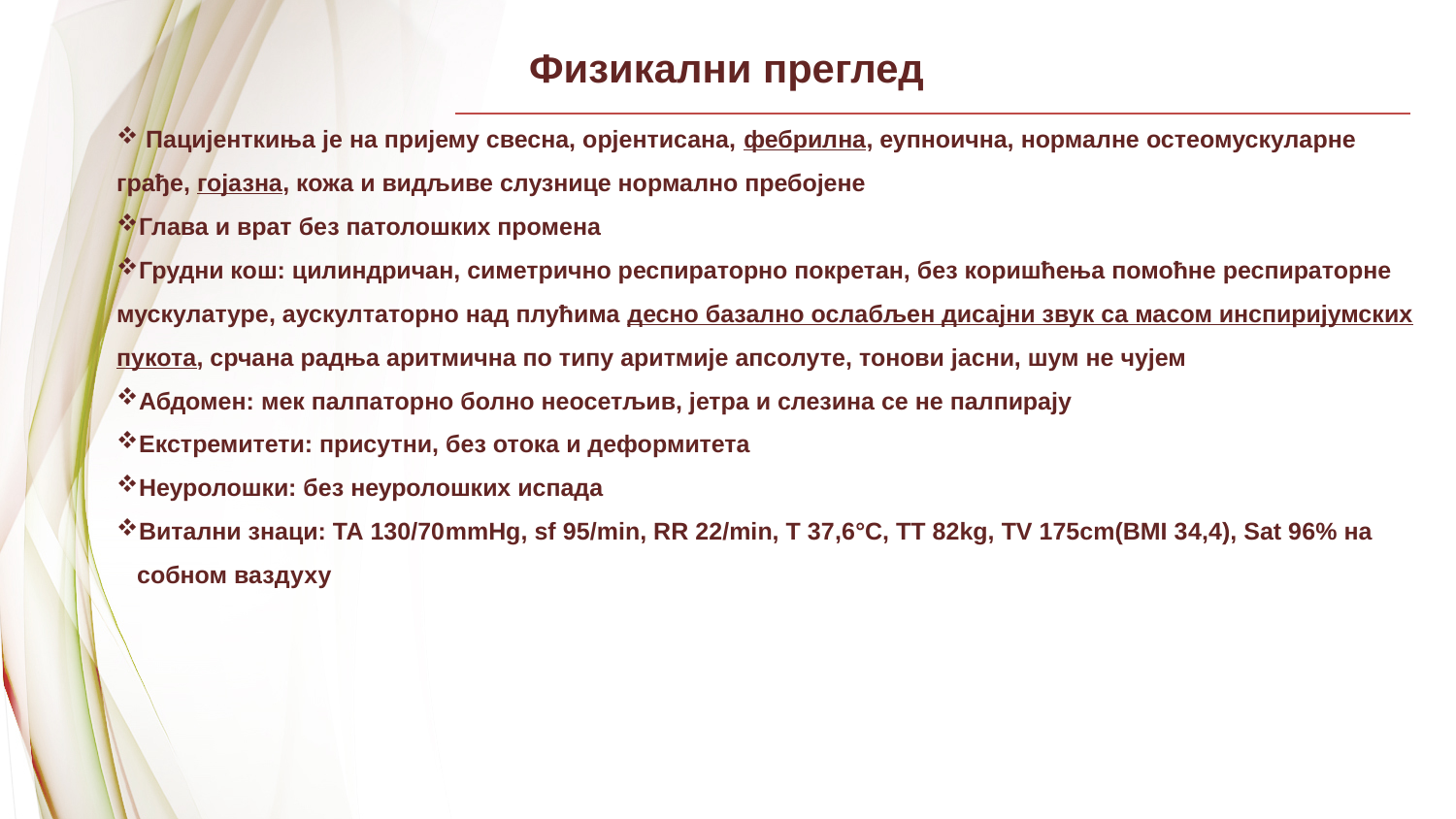

Физикални преглед
 Пацијенткиња је на пријему свесна, орјентисана, фебрилна, еупноична, нормалне остеомускуларне        грађе, гојазна, кожа и видљиве слузнице нормално пребојене
Глава и врат без патолошких промена
Грудни кош: цилиндричан, симетрично респираторно покретан, без коришћења помоћне респираторне мускулатуре, аускултаторно над плућима десно базално ослабљен дисајни звук са масом инспиријумских пукота, срчана радња аритмична по типу аритмије апсолуте, тонови јасни, шум не чујем
Абдомен: мек палпаторно болно неосетљив, јетра и слезина се не палпирају
Екстремитети: присутни, без отока и деформитета
Неуролошки: без неуролошких испада
Витални знаци: ТА 130/70mmHg, sf 95/min, RR 22/min, T 37,6°C, TT 82kg, TV 175cm(BMI 34,4), Sat 96% на          собном ваздуху